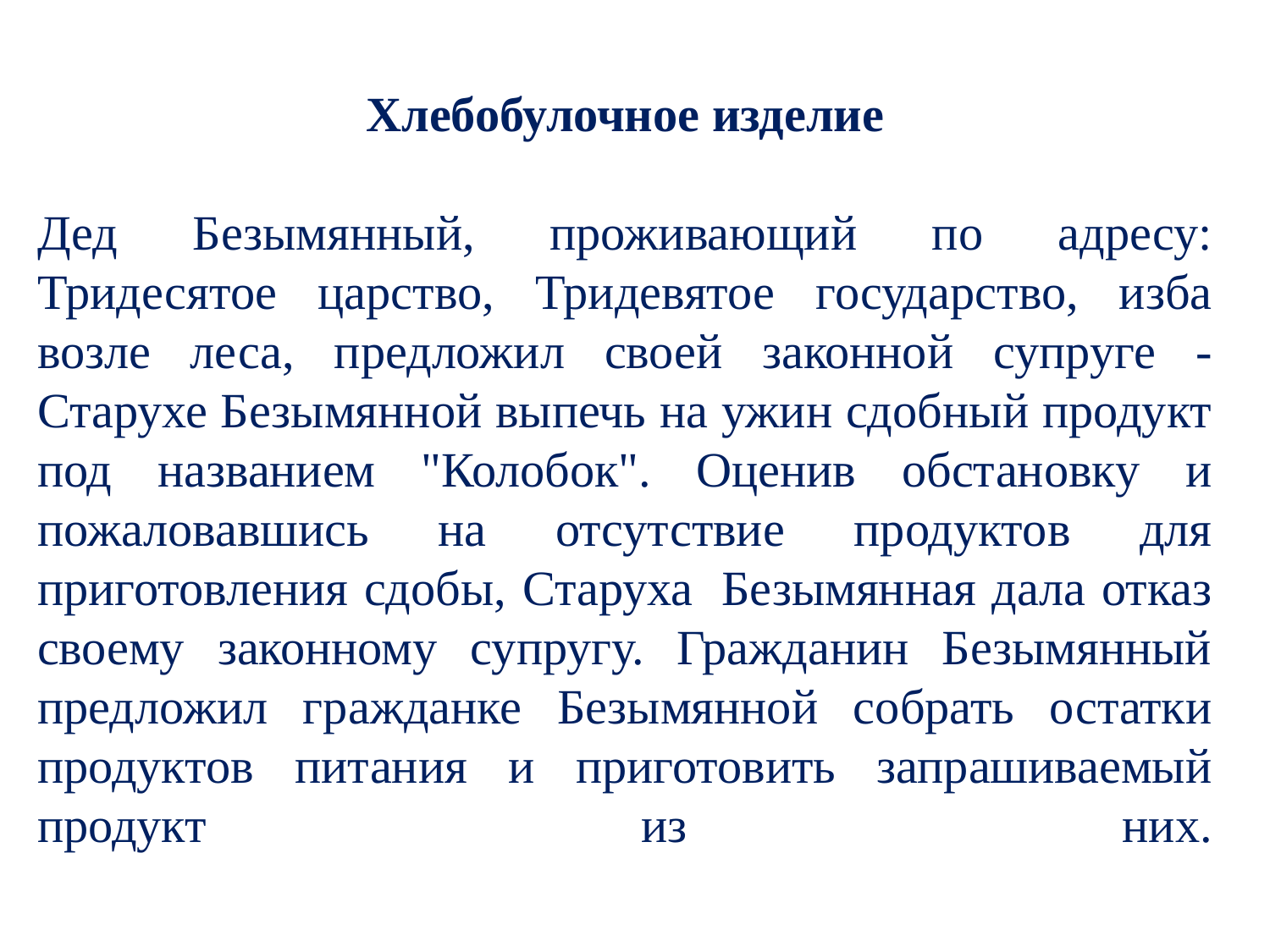

Хлебобулочное изделие

Дед Безымянный, проживающий по адресу: Тридесятое царство, Тридевятое государство, изба возле леса, предложил своей законной супруге - Старухе Безымянной выпечь на ужин сдобный продукт под названием "Колобок". Оценив обстановку и пожаловавшись на отсутствие продуктов для приготовления сдобы, Старуха  Безымянная дала отказ своему законному супругу. Гражданин Безымянный предложил гражданке Безымянной собрать остатки продуктов питания и приготовить запрашиваемый продукт из них.